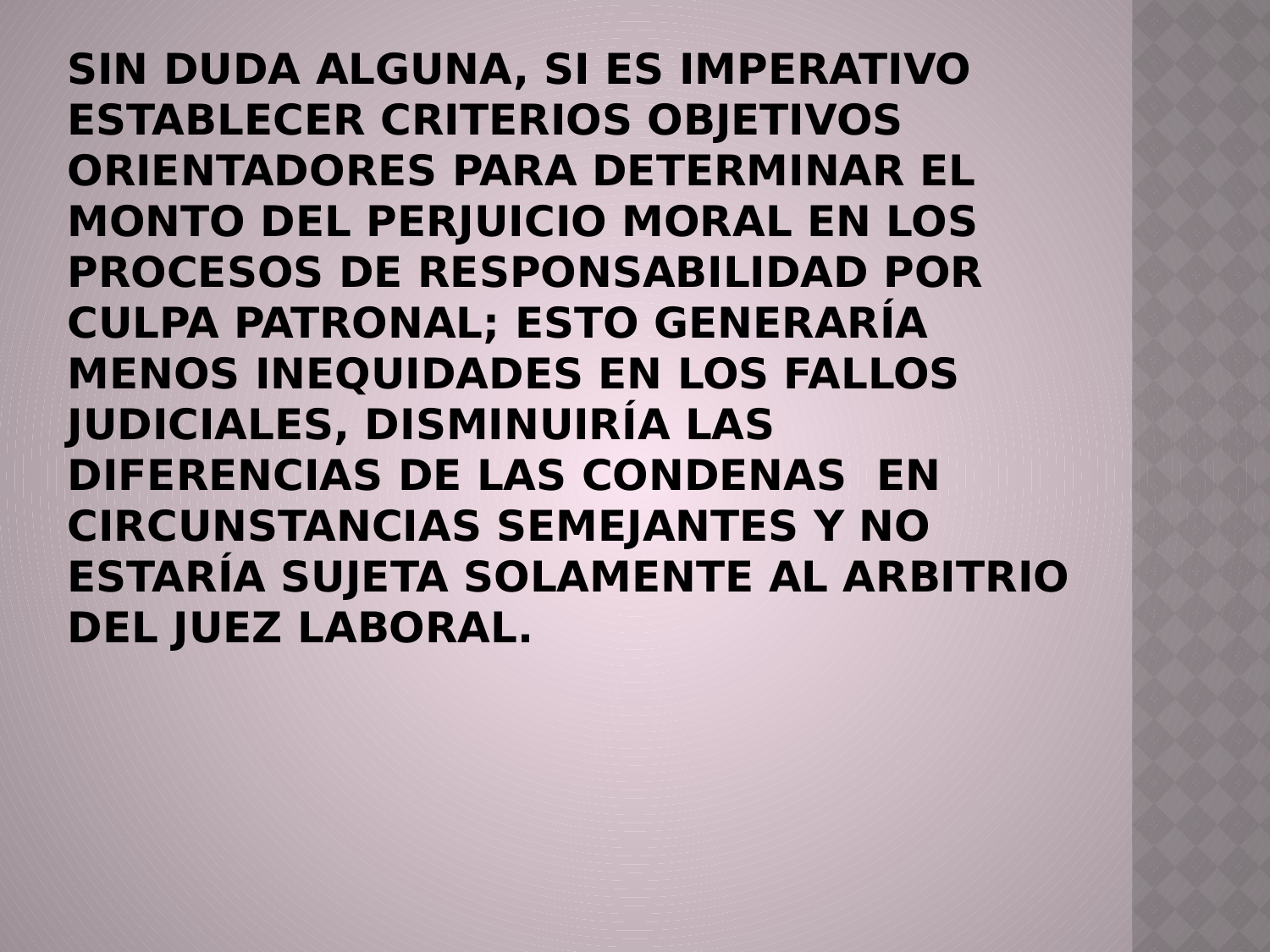

SIN DUDA ALGUNA, SI ES IMPERATIVO ESTABLECER CRITERIOS OBJETIVOS ORIENTADORES PARA DETERMINAR EL MONTO DEL PERJUICIO MORAL EN LOS PROCESOS DE RESPONSABILIDAD POR CULPA PATRONAL; ESTO GENERARÍA MENOS INEQUIDADES EN LOS FALLOS JUDICIALES, DISMINUIRÍA LAS DIFERENCIAS DE LAS CONDENAS  EN CIRCUNSTANCIAS SEMEJANTES Y NO ESTARÍA SUJETA SOLAMENTE AL ARBITRIO DEL JUEZ LABORAL.